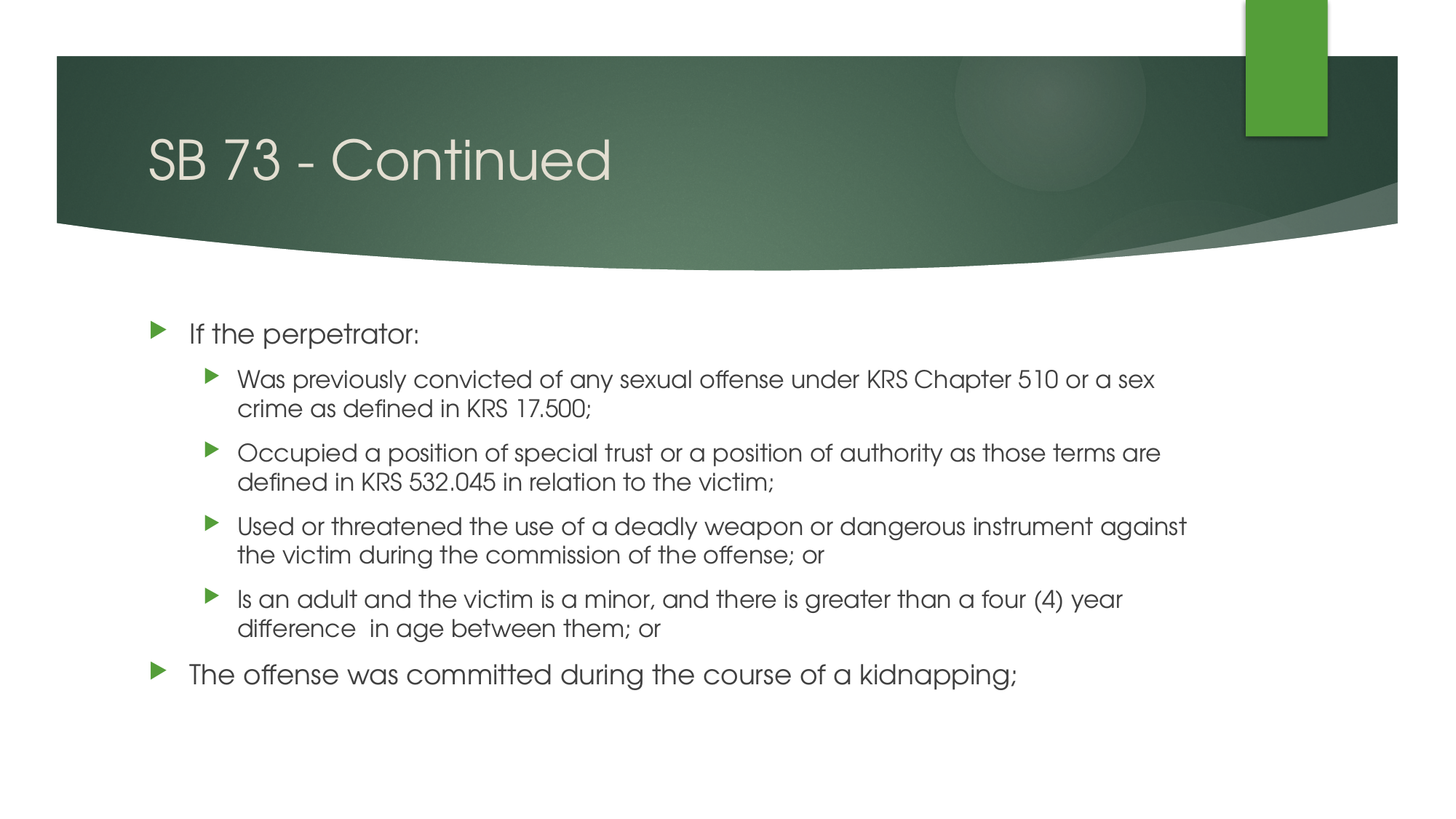

# SB 73 - Continued
If the perpetrator:
Was previously convicted of any sexual offense under KRS Chapter 510 or a sex crime as defined in KRS 17.500;
Occupied a position of special trust or a position of authority as those terms are defined in KRS 532.045 in relation to the victim;
Used or threatened the use of a deadly weapon or dangerous instrument against the victim during the commission of the offense; or
Is an adult and the victim is a minor, and there is greater than a four (4) year difference  in age between them; or
The offense was committed during the course of a kidnapping;